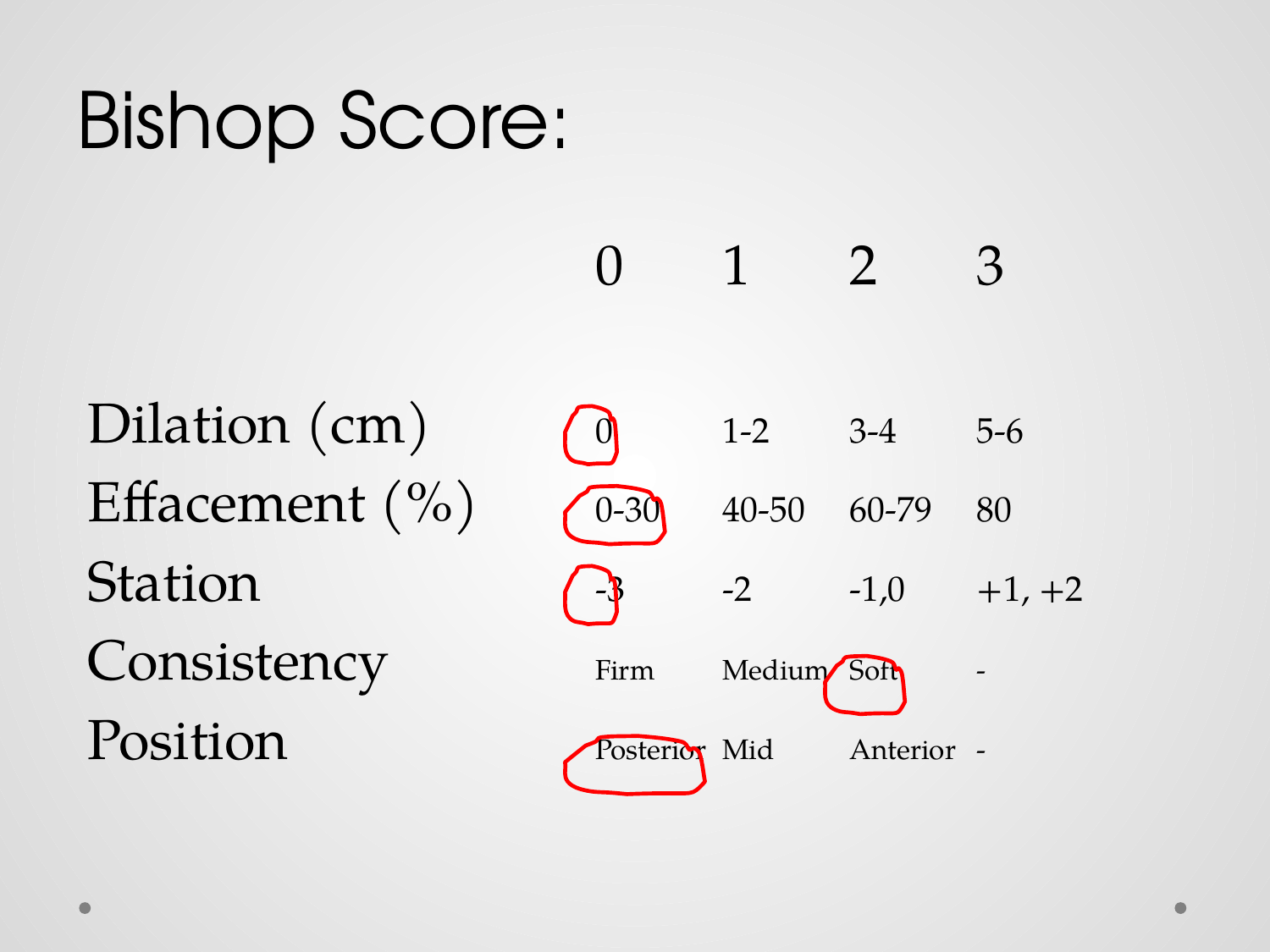

Bishop Score:

				0	1	2	3

Dilation (cm)		0	1-2	3-4	5-6
Effacement (%)	0-30	40-50	60-79	80
Station			-3	-2	-1,0	+1, +2
Consistency		Firm	Medium	Soft	-
Position			Posterior	Mid	Anterior	-